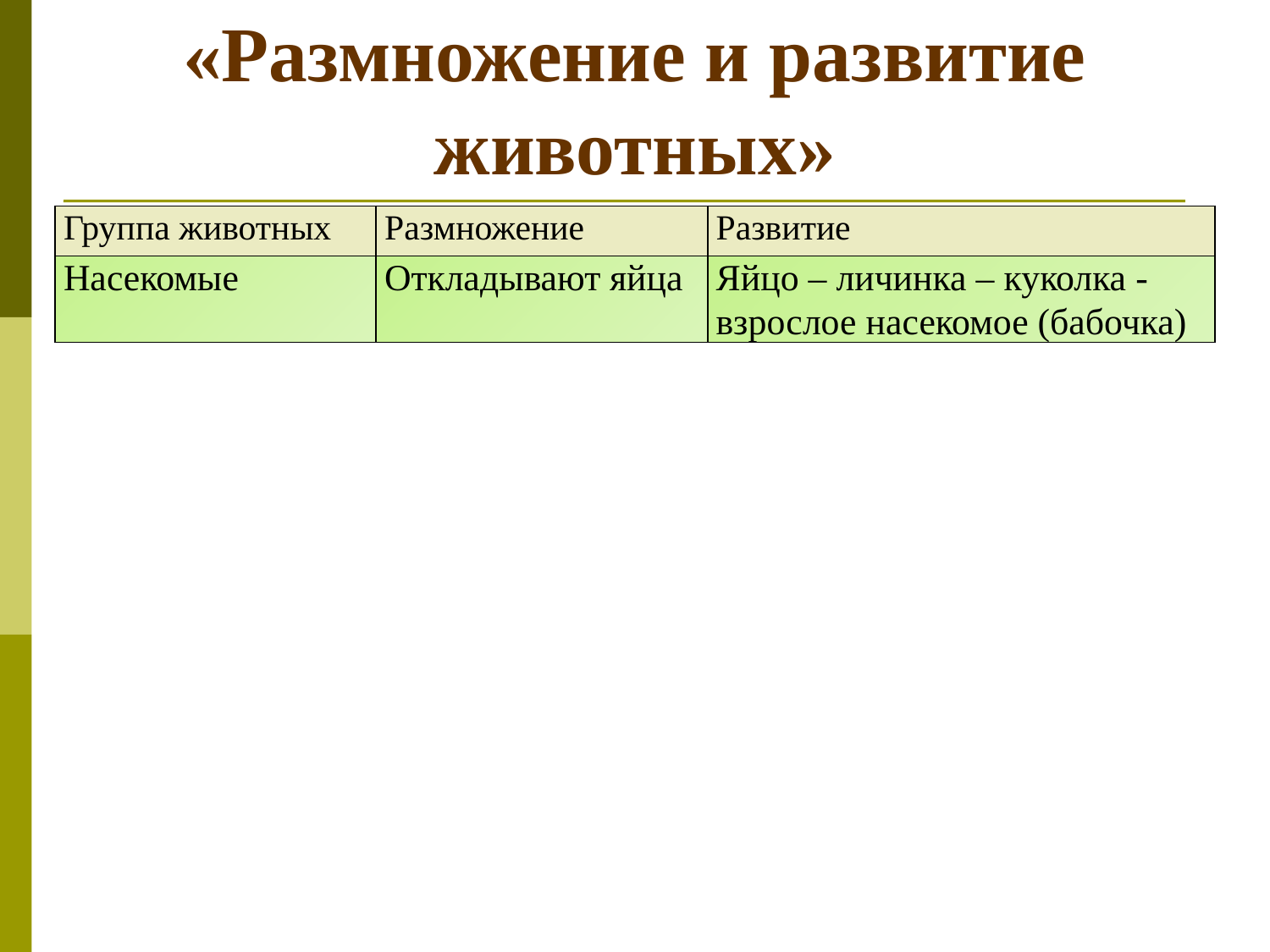

# «Размножение и развитие животных»
| Группа животных | Размножение | Развитие |
| --- | --- | --- |
| Насекомые | Откладывают яйца | Яйцо – личинка – куколка - взрослое насекомое (бабочка) |